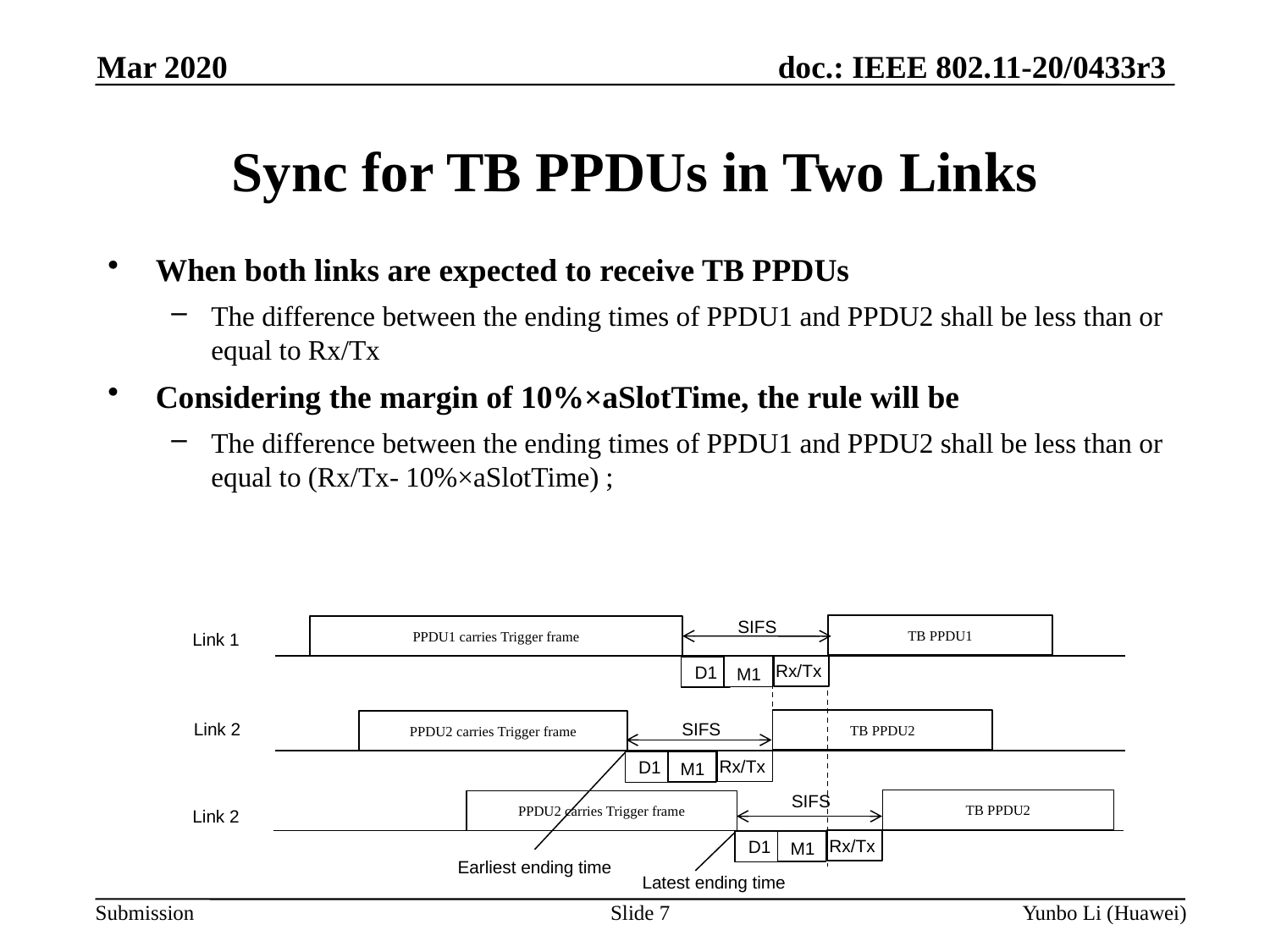

Mar 2020
Sync for TB PPDUs in Two Links
When both links are expected to receive TB PPDUs
The difference between the ending times of PPDU1 and PPDU2 shall be less than or equal to Rx/Tx
Considering the margin of 10%×aSlotTime, the rule will be
The difference between the ending times of PPDU1 and PPDU2 shall be less than or equal to (Rx/Tx- 10%×aSlotTime) ;

SIFS
TB PPDU1
PPDU1 carries Trigger frame
Link 1
Rx/Tx
D1

M1
TB PPDU2
PPDU2 carries Trigger frame
Link 2
SIFS
Rx/Tx
D1

M1
SIFS
TB PPDU2
PPDU2 carries Trigger frame
Link 2
Rx/Tx
D1

M1
Earliest ending time
Latest ending time
Slide 7
Yunbo Li (Huawei)